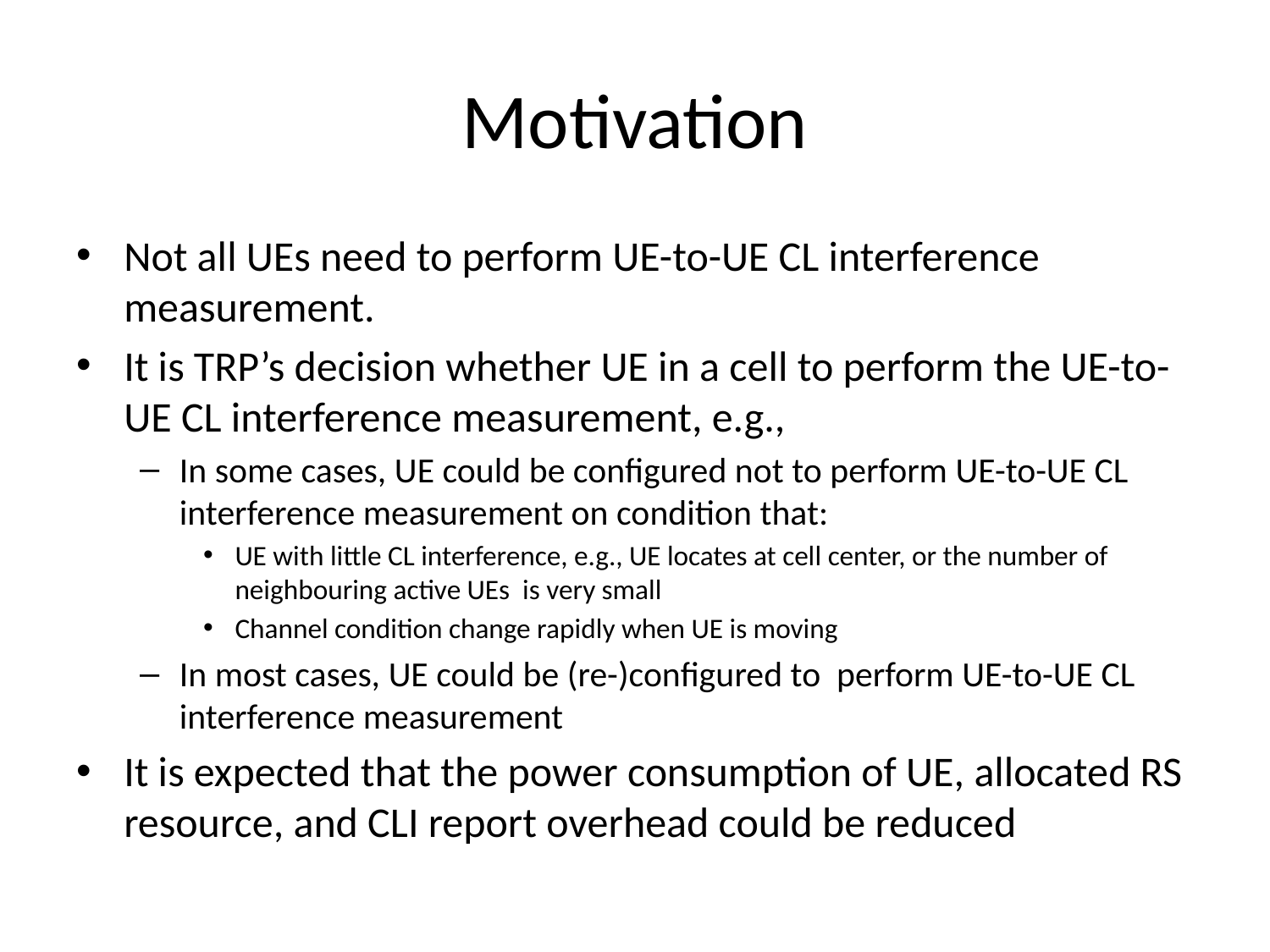

# Motivation
Not all UEs need to perform UE-to-UE CL interference measurement.
It is TRP’s decision whether UE in a cell to perform the UE-to-UE CL interference measurement, e.g.,
In some cases, UE could be configured not to perform UE-to-UE CL interference measurement on condition that:
UE with little CL interference, e.g., UE locates at cell center, or the number of neighbouring active UEs  is very small
Channel condition change rapidly when UE is moving
In most cases, UE could be (re-)configured to  perform UE-to-UE CL interference measurement
It is expected that the power consumption of UE, allocated RS resource, and CLI report overhead could be reduced